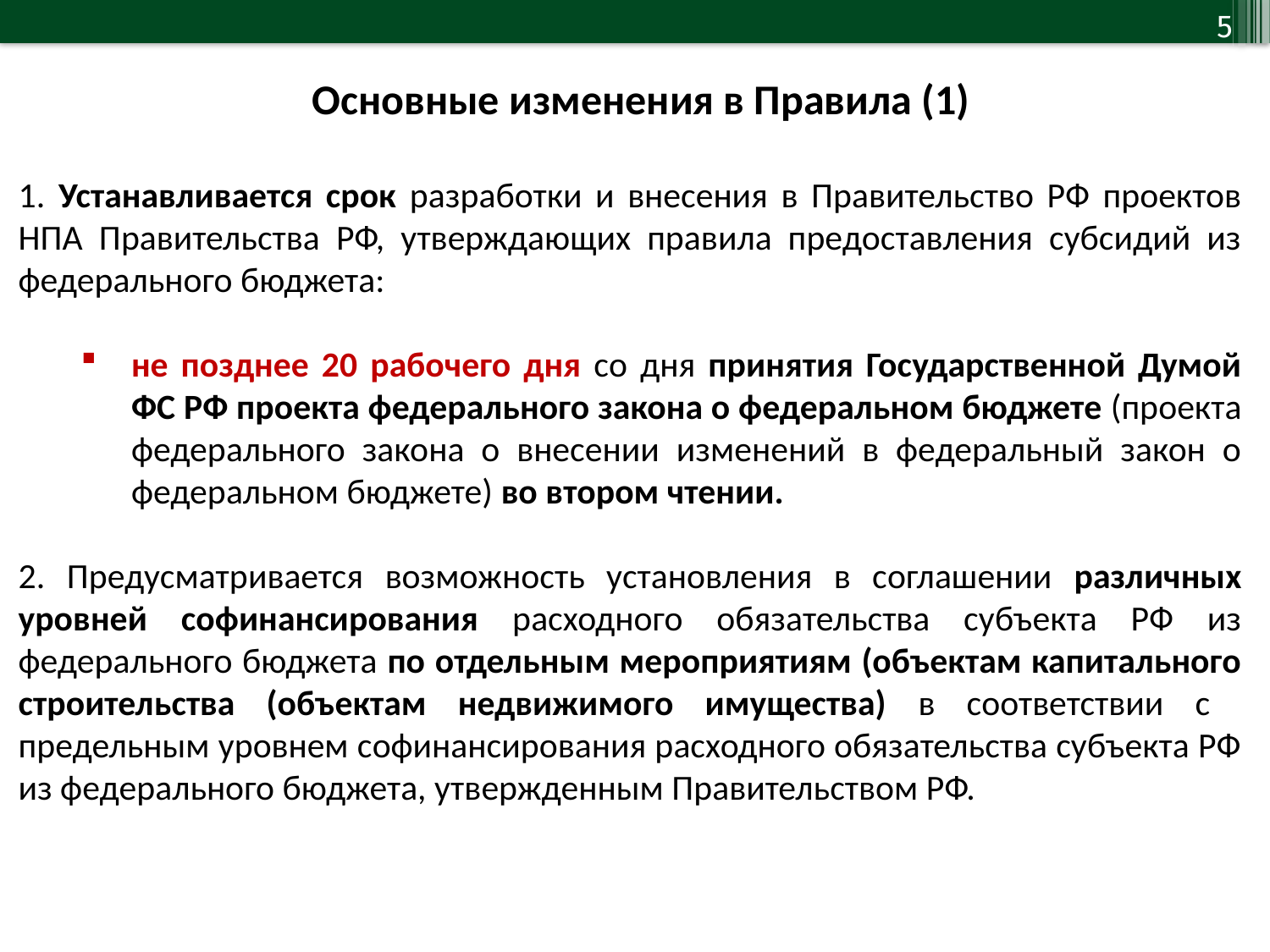

5
Основные изменения в Правила (1)
1. Устанавливается срок разработки и внесения в Правительство РФ проектов НПА Правительства РФ, утверждающих правила предоставления субсидий из федерального бюджета:

не позднее 20 рабочего дня со дня принятия Государственной Думой ФС РФ проекта федерального закона о федеральном бюджете (проекта федерального закона о внесении изменений в федеральный закон о федеральном бюджете) во втором чтении.

2. Предусматривается возможность установления в соглашении различных уровней софинансирования расходного обязательства субъекта РФ из федерального бюджета по отдельным мероприятиям (объектам капитального строительства (объектам недвижимого имущества) в соответствии с  предельным уровнем софинансирования расходного обязательства субъекта РФ из федерального бюджета, утвержденным Правительством РФ.